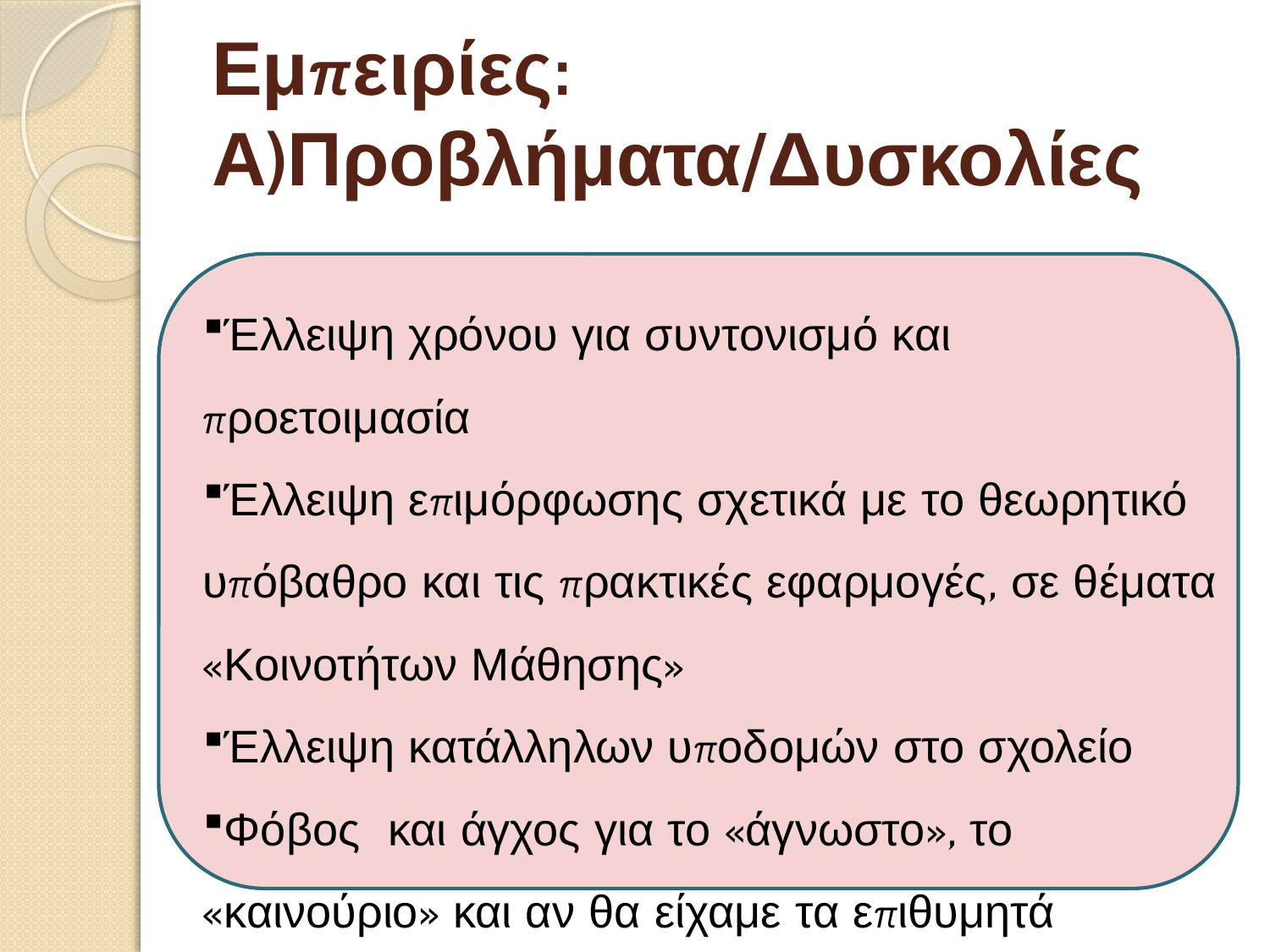

# Εμπειρίες: Α)Προβλήματα/Δυσκολίες

Έλλειψη χρόνου για συντονισμό και προετοιμασία
Έλλειψη επιμόρφωσης σχετικά με το θεωρητικό υπόβαθρο και τις πρακτικές εφαρμογές, σε θέματα «Κοινοτήτων Μάθησης»
Έλλειψη κατάλληλων υποδομών στο σχολείο
Φόβος  και άγχος για το «άγνωστο», το «καινούριο» και αν θα είχαμε τα επιθυμητά αποτελέσματα